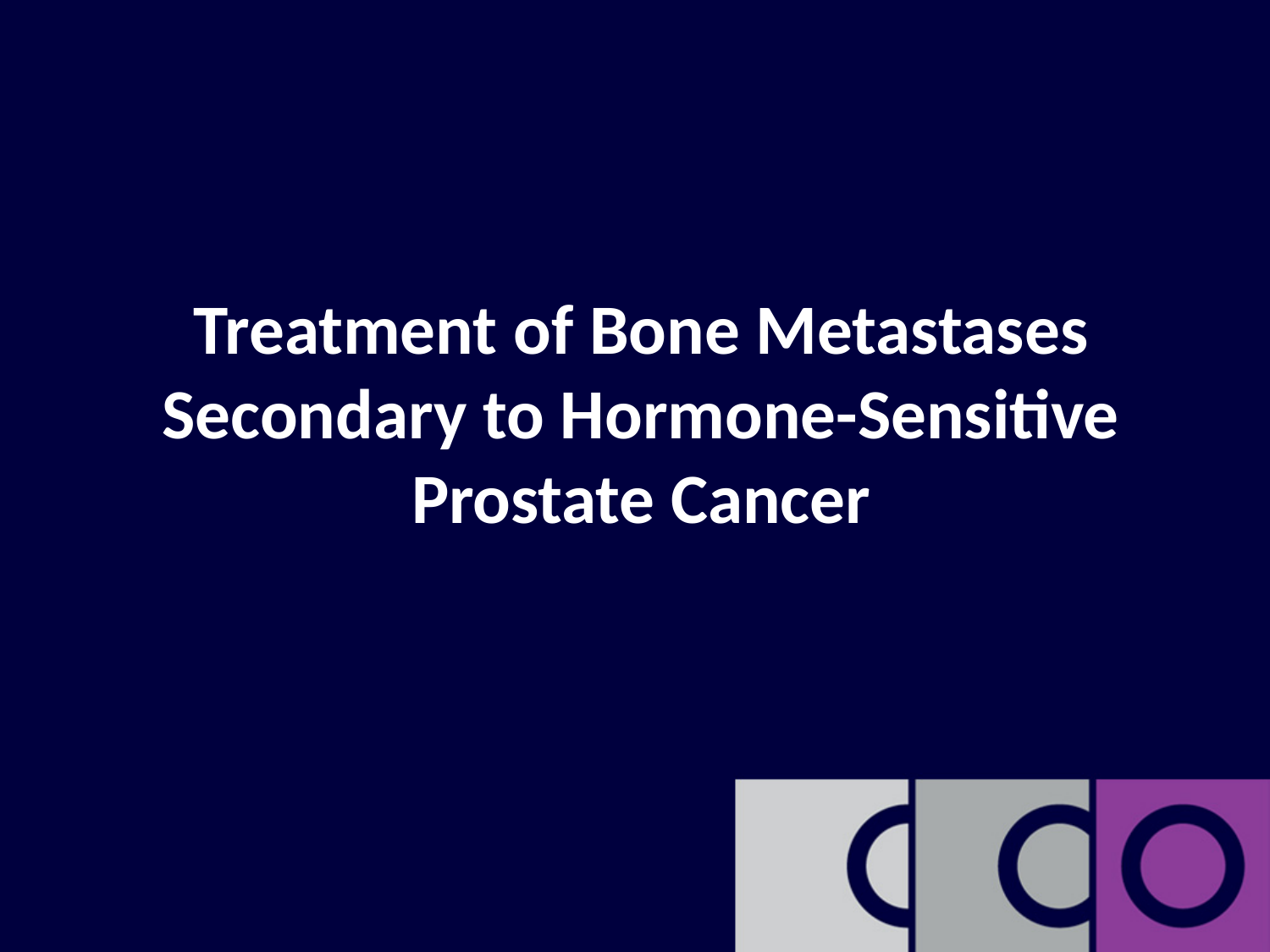

# Treatment of Bone Metastases Secondary to Hormone-Sensitive Prostate Cancer